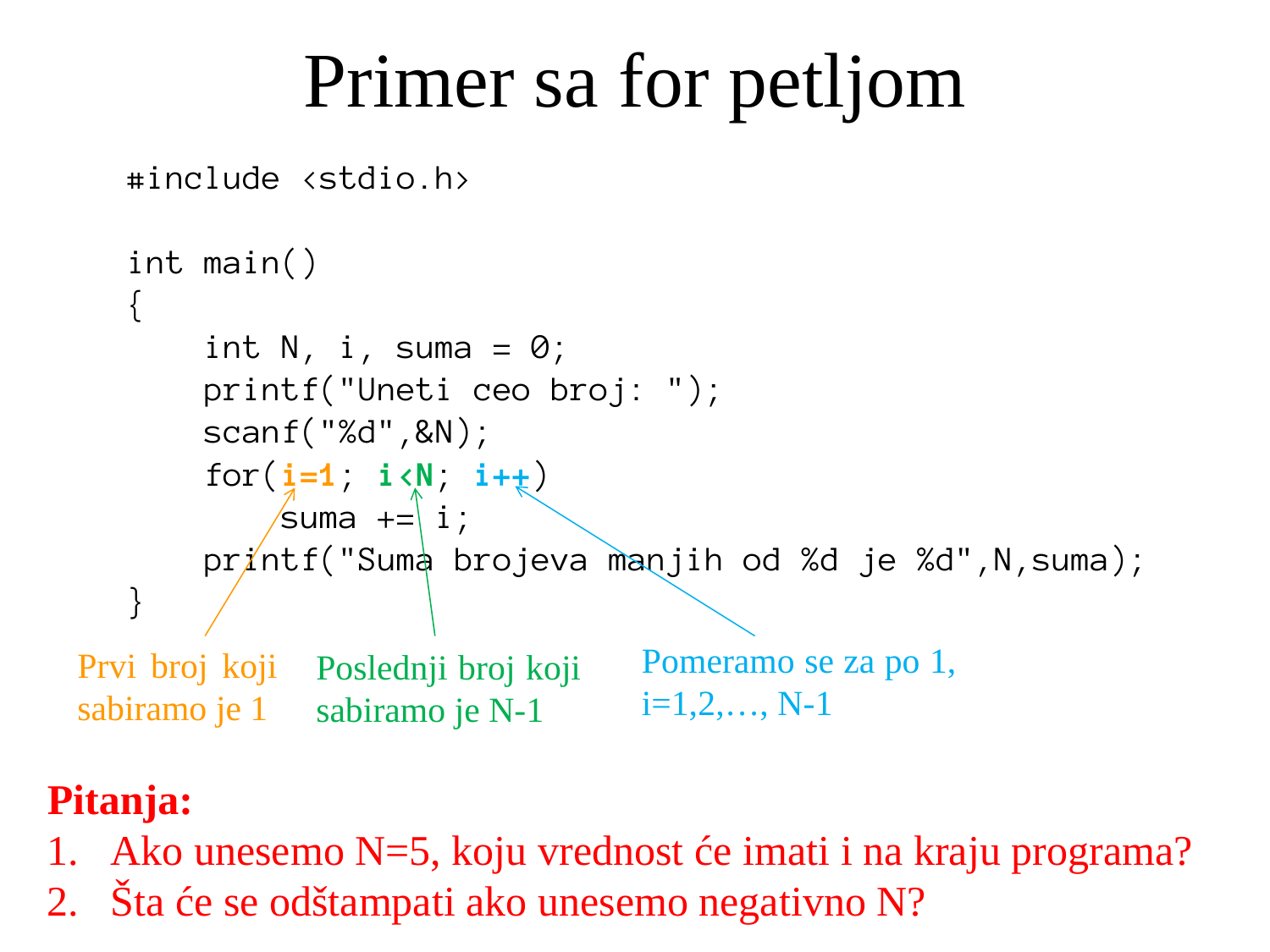

# Primer sa for petljom
#include <stdio.h>

int main()
{
    int N, i, suma = 0;
    printf("Uneti ceo broj: ");
    scanf("%d",&N);
    for(i=1; i<N; i++)
        suma += i;
    printf("Suma brojeva manjih od %d je %d",N,suma);
}
Pomeramo se za po 1, i=1,2,…, N-1
Prvi broj koji sabiramo je 1
Poslednji broj koji sabiramo je N-1
Pitanja:
Ako unesemo N=5, koju vrednost će imati i na kraju programa?
Šta će se odštampati ako unesemo negativno N?